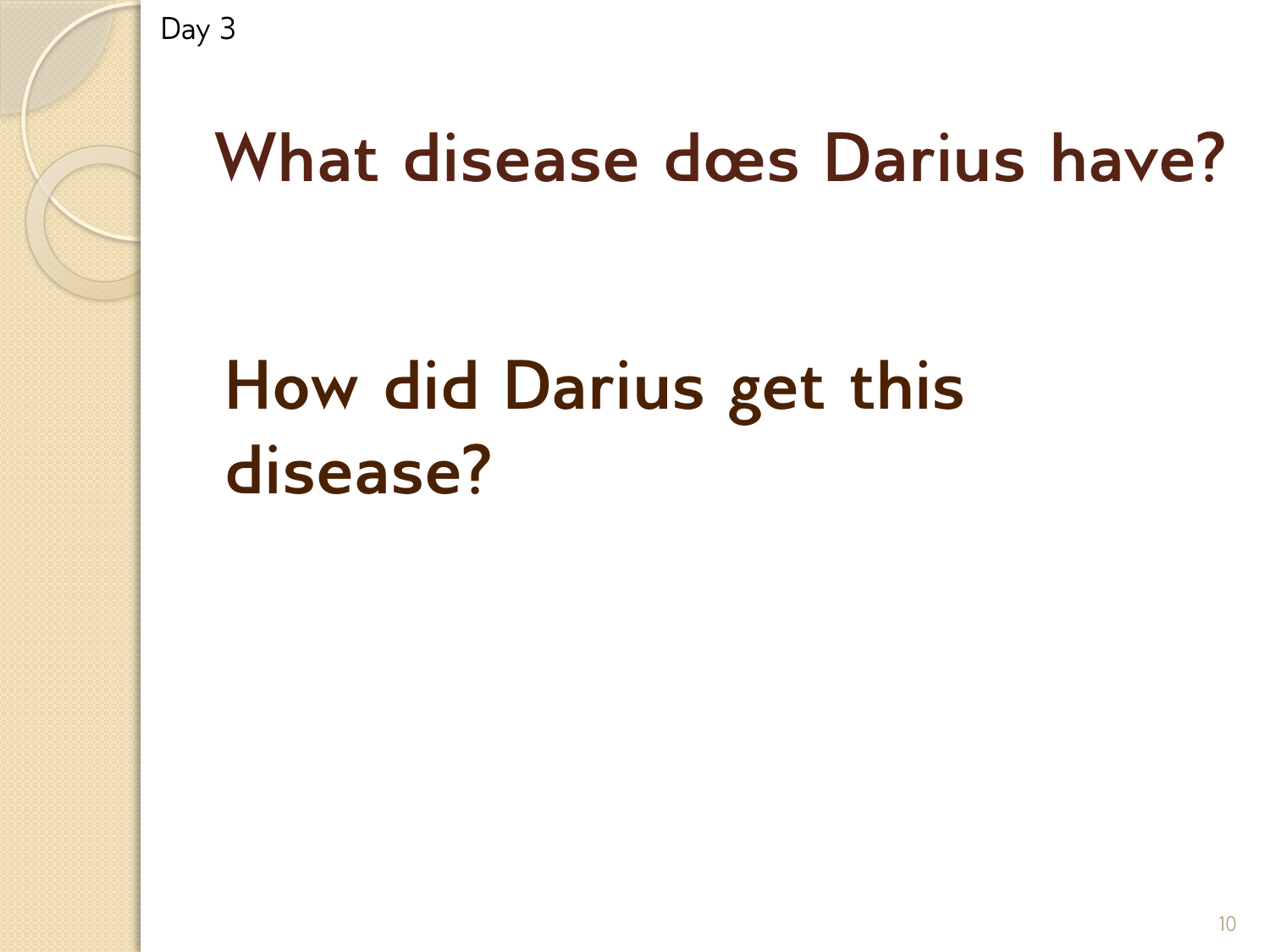

Day 3
# What disease does Darius have?

How did Darius get this disease?

10